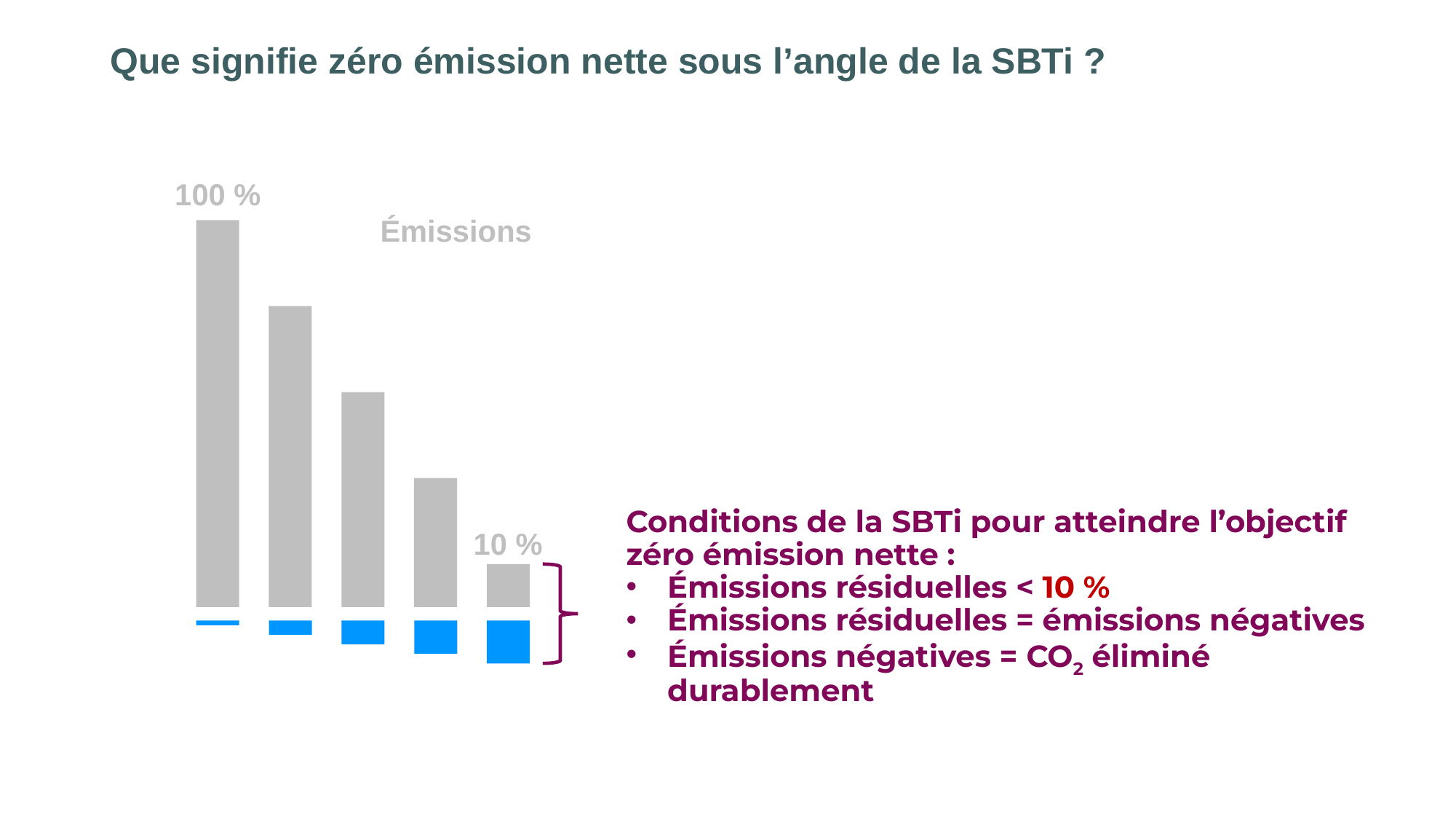

# Que signifie zéro émission nette sous l’angle de la SBTi ?
100 %
Émissions

Conditions de la SBTi pour atteindre l’objectif zéro émission nette :
Émissions résiduelles < 10 %
Émissions résiduelles = émissions négatives
Émissions négatives = CO2 éliminé durablement
10 %